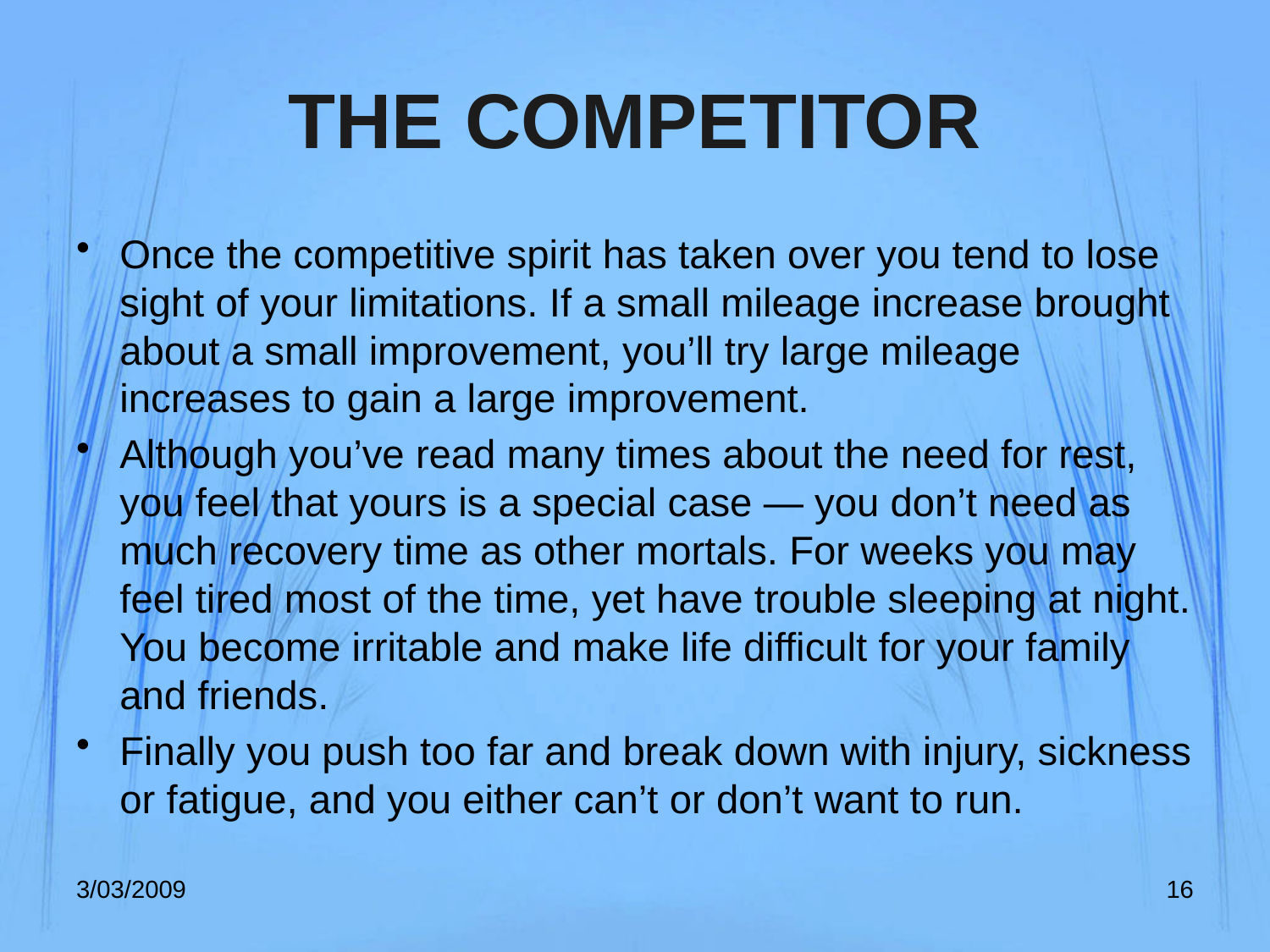

# THE COMPETITOR
Once the competitive spirit has taken over you tend to lose sight of your limitations. If a small mileage increase brought about a small improvement, you’ll try large mileage increases to gain a large improvement.
Although you’ve read many times about the need for rest, you feel that yours is a special case — you don’t need as much recovery time as other mortals. For weeks you may feel tired most of the time, yet have trouble sleeping at night. You become irritable and make life difficult for your family and friends.
Finally you push too far and break down with injury, sickness or fatigue, and you either can’t or don’t want to run.

3/03/2009
16